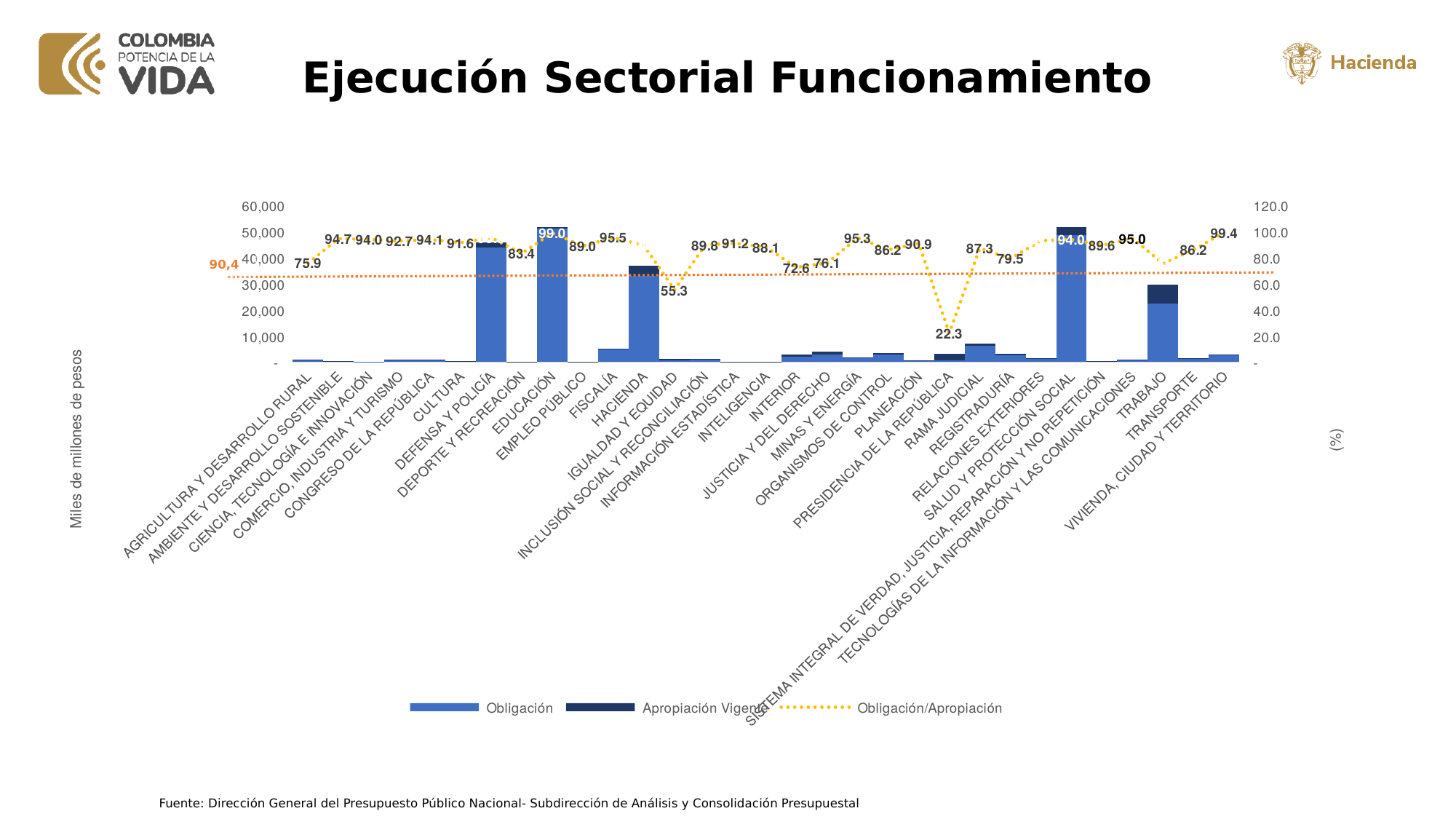

Ejecución Sectorial Funcionamiento

### Chart

| Category |  Obligación  |  Apropiación Vigente  |  Obligación/Apropiación  |
|---|---|---|---|
| AGRICULTURA Y DESARROLLO RURAL | 710.86238926099 | 225.25255525300997 | 75.93751103183662 |
| AMBIENTE Y DESARROLLO SOSTENIBLE | 490.29124433829 | 27.551391427709916 | 94.67958226596087 |
| CIENCIA, TECNOLOGÍA E INNOVACIÓN | 25.59483440175 | 1.6301625982499992 | 94.01225793248021 |
| COMERCIO, INDUSTRIA Y TURISMO | 738.7767412417802 | 57.976603044219814 | 92.72339382570465 |
| CONGRESO DE LA REPÚBLICA | 853.4050720302901 | 53.743927969709944 | 94.07551262585199 |
| CULTURA | 274.27541182356 | 25.267711955440006 | 91.56458287652688 |
| DEFENSA Y POLICÍA | 43879.508963027525 | 2090.8810919724783 | 95.4516785925225 |
| DEPORTE Y RECREACIÓN | 47.58309044185 | 9.488653112150004 | 83.37416640658253 |
| EDUCACIÓN | 51114.92264706028 | 518.3230396107174 | 98.99614476541706 |
| EMPLEO PÚBLICO | 162.8243772651 | 20.1404686619 | 88.99216482824481 |
| FISCALÍA | 4987.966537306313 | 235.6535626936875 | 95.48869255071426 |
| HACIENDA | 32976.8839745504 | 3869.208345177598 | 89.49899948248797 |
| IGUALDAD Y EQUIDAD | 727.01121758414 | 587.23490931386 | 55.31773711976585 |
| INCLUSIÓN SOCIAL Y RECONCILIACIÓN | 1156.2323827265302 | 131.73727265446973 | 89.77170990759872 |
| INFORMACIÓN ESTADÍSTICA | 205.49692270050002 | 19.91207729949997 | 91.16624566920576 |
| INTELIGENCIA | 101.14452172284 | 13.64947827716 | 88.10958910991864 |
| INTERIOR | 2098.96821195896 | 791.10791161404 | 72.62674484034028 |
| JUSTICIA Y DEL DERECHO | 2960.9992128259505 | 932.2843016420493 | 76.05403515624928 |
| MINAS Y ENERGÍA | 1691.05162280594 | 82.85465161106004 | 95.32925426748994 |
| ORGANISMOS DE CONTROL | 2976.67962251757 | 477.93237281942993 | 86.16538200340477 |
| PLANEACIÓN | 496.18384191627 | 49.50788251872996 | 90.92749984984845 |
| PRESIDENCIA DE LA REPÚBLICA | 733.5143431015599 | 2553.71346689844 | 22.31407086756059 |
| RAMA JUDICIAL | 6266.111405875021 | 910.1180941249795 | 87.31760050141959 |
| REGISTRADURÍA | 2483.89143939984 | 641.0732353511603 | 79.48542457036761 |
| RELACIONES EXTERIORES | 1302.18723162908 | 96.30076837091997 | 93.11393673947006 |
| SALUD Y PROTECCIÓN SOCIAL | 48660.430166470476 | 3117.8148741605255 | 93.9785234673096 |
| SISTEMA INTEGRAL DE VERDAD, JUSTICIA, REPARACIÓN Y NO REPETICIÓN | 439.06493918917 | 51.16300537383 | 89.563425353192 |
| TECNOLOGÍAS DE LA INFORMACIÓN Y LAS COMUNICACIONES | 977.1563305427098 | 51.695967695290165 | 94.97537520362991 |
| TRABAJO | 22306.82154247233 | 7284.221235617668 | 75.38369536266867 |
| TRANSPORTE | 1397.2339976306703 | 223.3440691823298 | 86.21824682463128 |
| VIVIENDA, CIUDAD Y TERRITORIO | 2924.4423574912 | 17.522468072800166 | 99.40439573170488 |
90,4
Fuente: Dirección General del Presupuesto Público Nacional- Subdirección de Análisis y Consolidación Presupuestal
www.minhacienda.gov.co